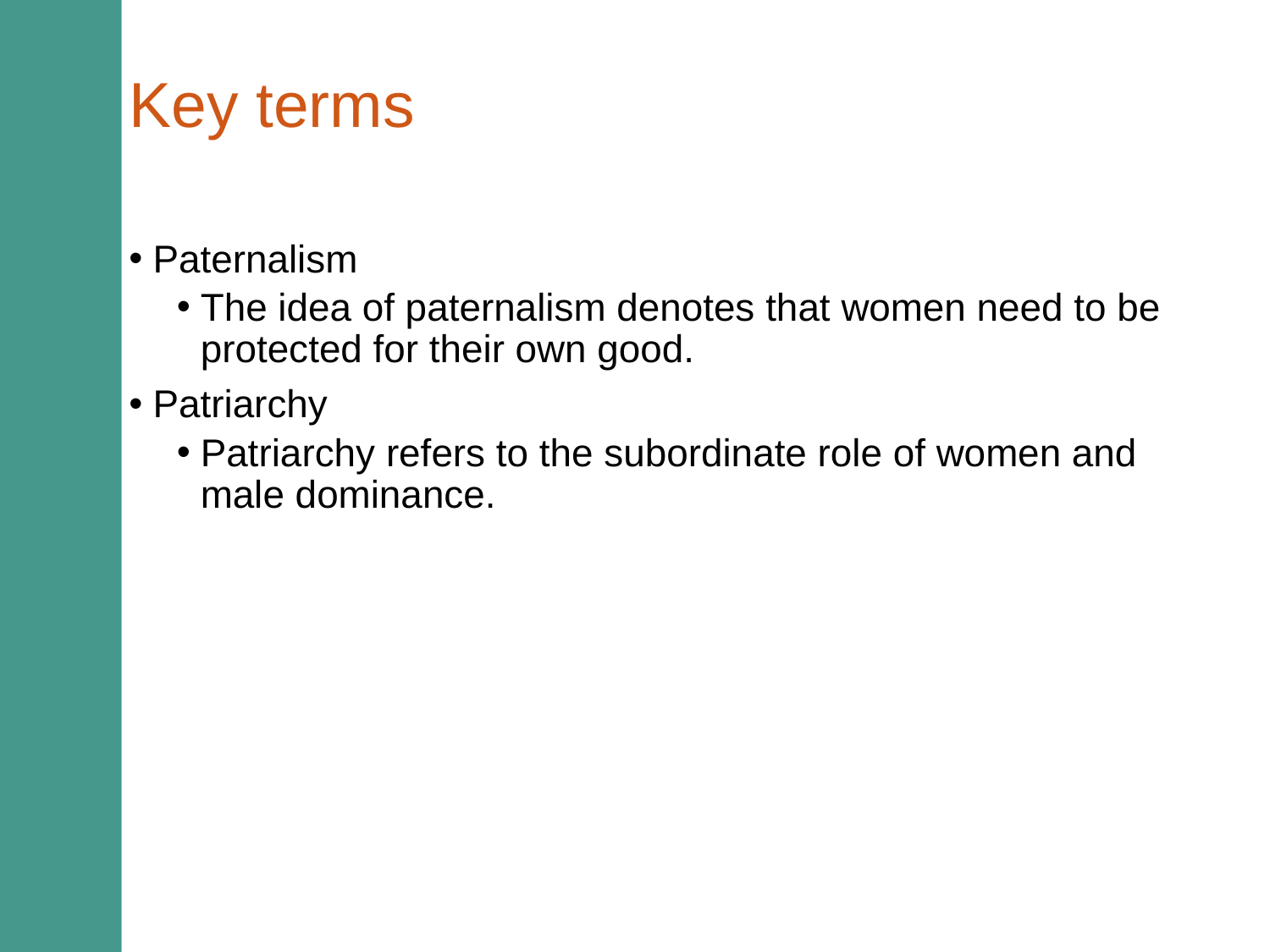

# Key terms
Paternalism
The idea of paternalism denotes that women need to be protected for their own good.
Patriarchy
Patriarchy refers to the subordinate role of women and male dominance.